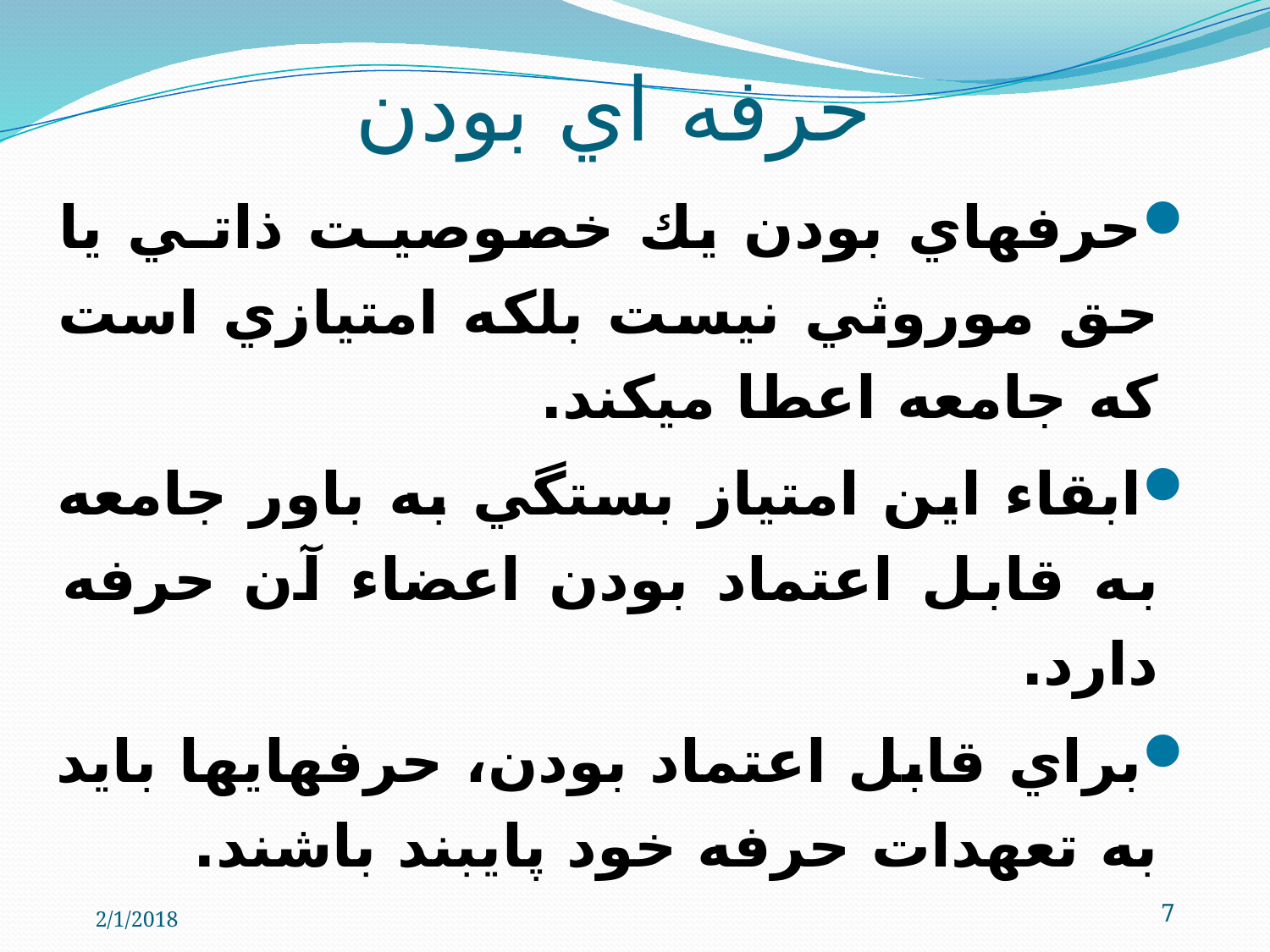

# حرفه اي بودن
حرفه‎اي بودن يك خصوصيـت ذاتـي يا حق موروثي نيست بلكه امتيازي است كه جامعه اعطا مي‎كند.
ابقاء اين امتياز بستگي به باور جامعه به قابل اعتماد بودن اعضاء آن حرفه دارد.
براي قابل اعتماد بودن، حرفه‎اي‎ها بايد به تعهدات حرفه خود پاي‎بند باشند.
2/1/2018
7